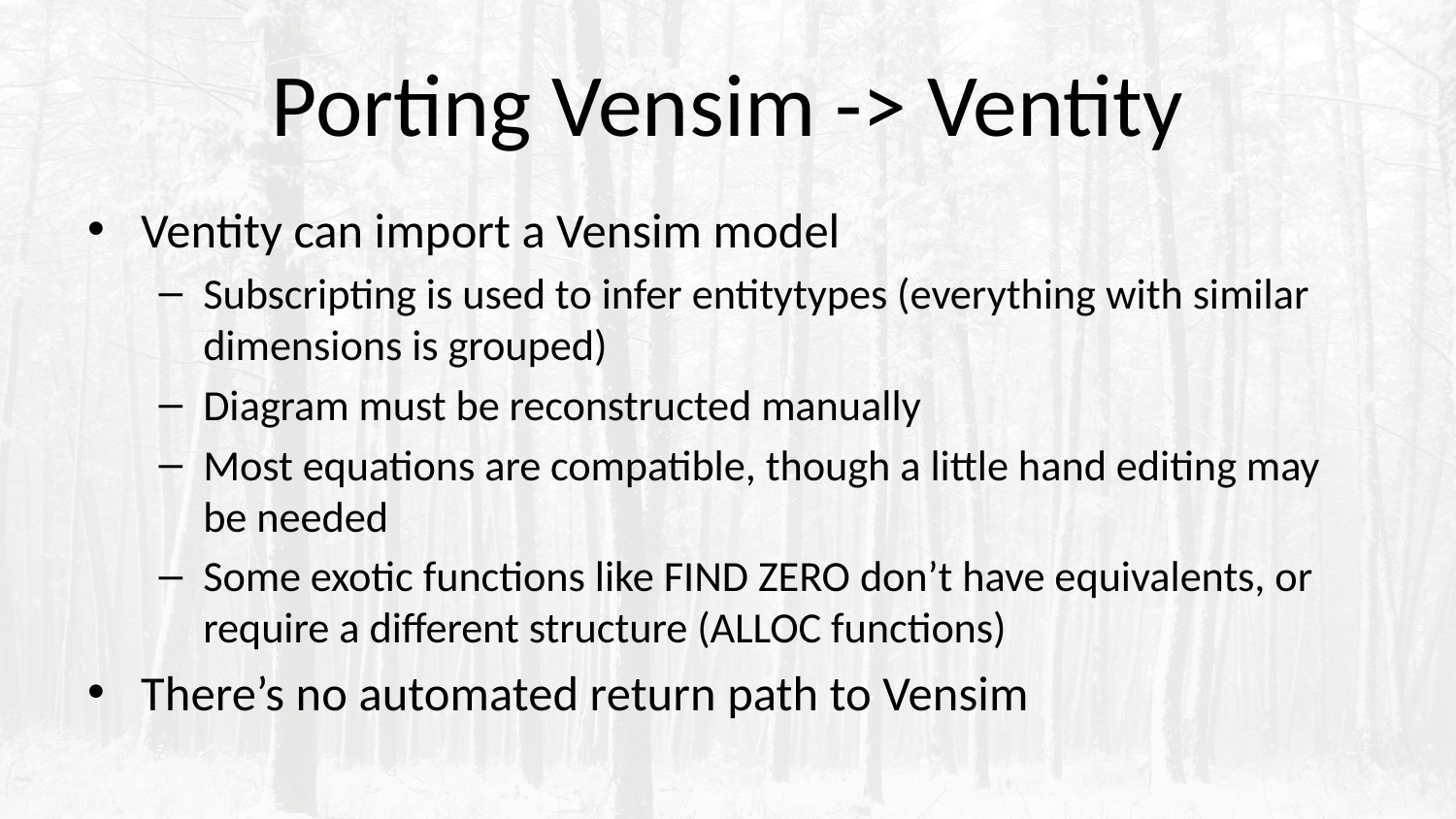

# Porting Vensim -> Ventity
Ventity can import a Vensim model
Subscripting is used to infer entitytypes (everything with similar dimensions is grouped)
Diagram must be reconstructed manually
Most equations are compatible, though a little hand editing may be needed
Some exotic functions like FIND ZERO don’t have equivalents, or require a different structure (ALLOC functions)
There’s no automated return path to Vensim